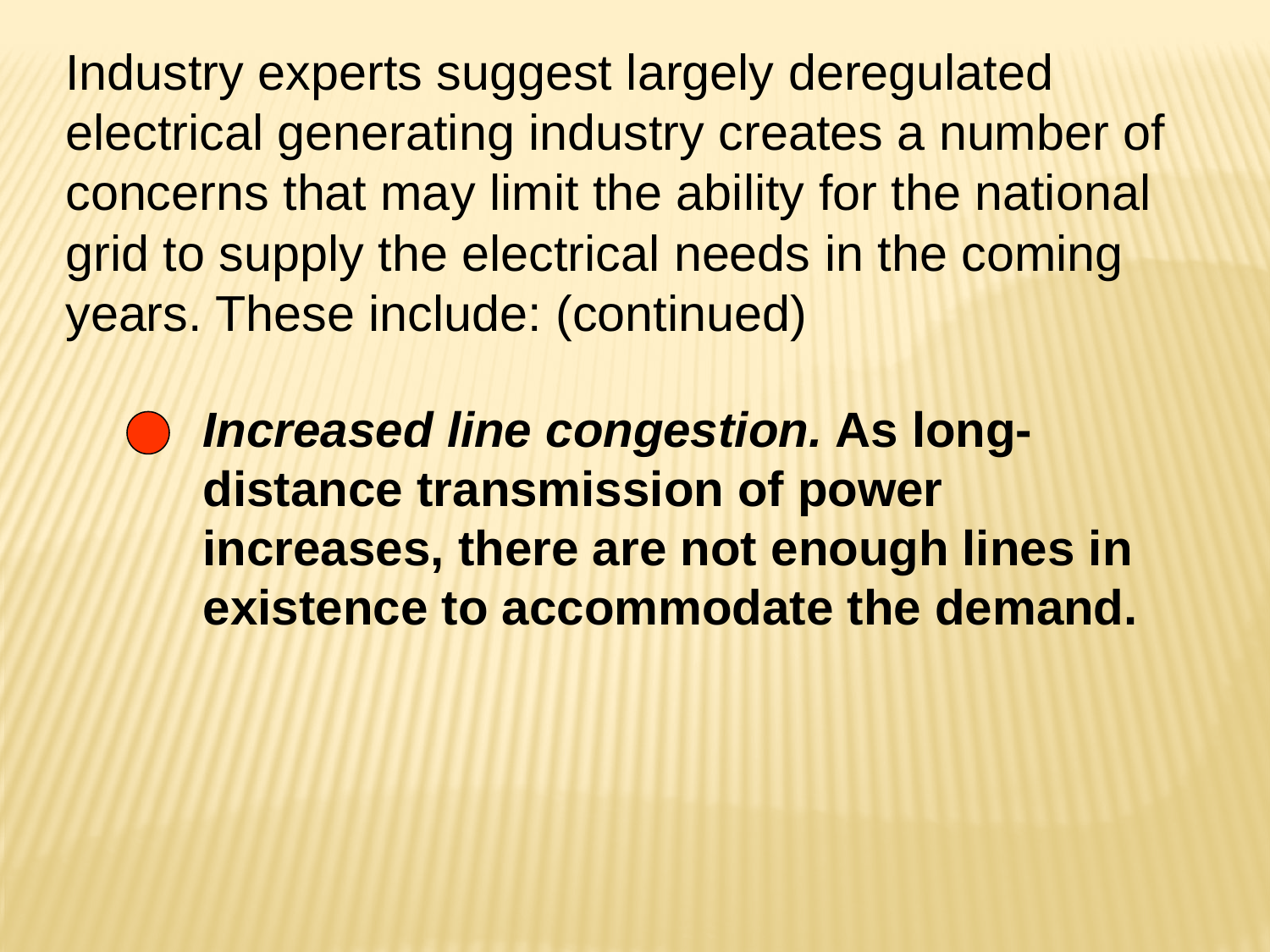

Industry experts suggest largely deregulated electrical generating industry creates a number of concerns that may limit the ability for the national grid to supply the electrical needs in the coming years. These include: (continued)
Increased line congestion. As long-distance transmission of power increases, there are not enough lines in existence to accommodate the demand.